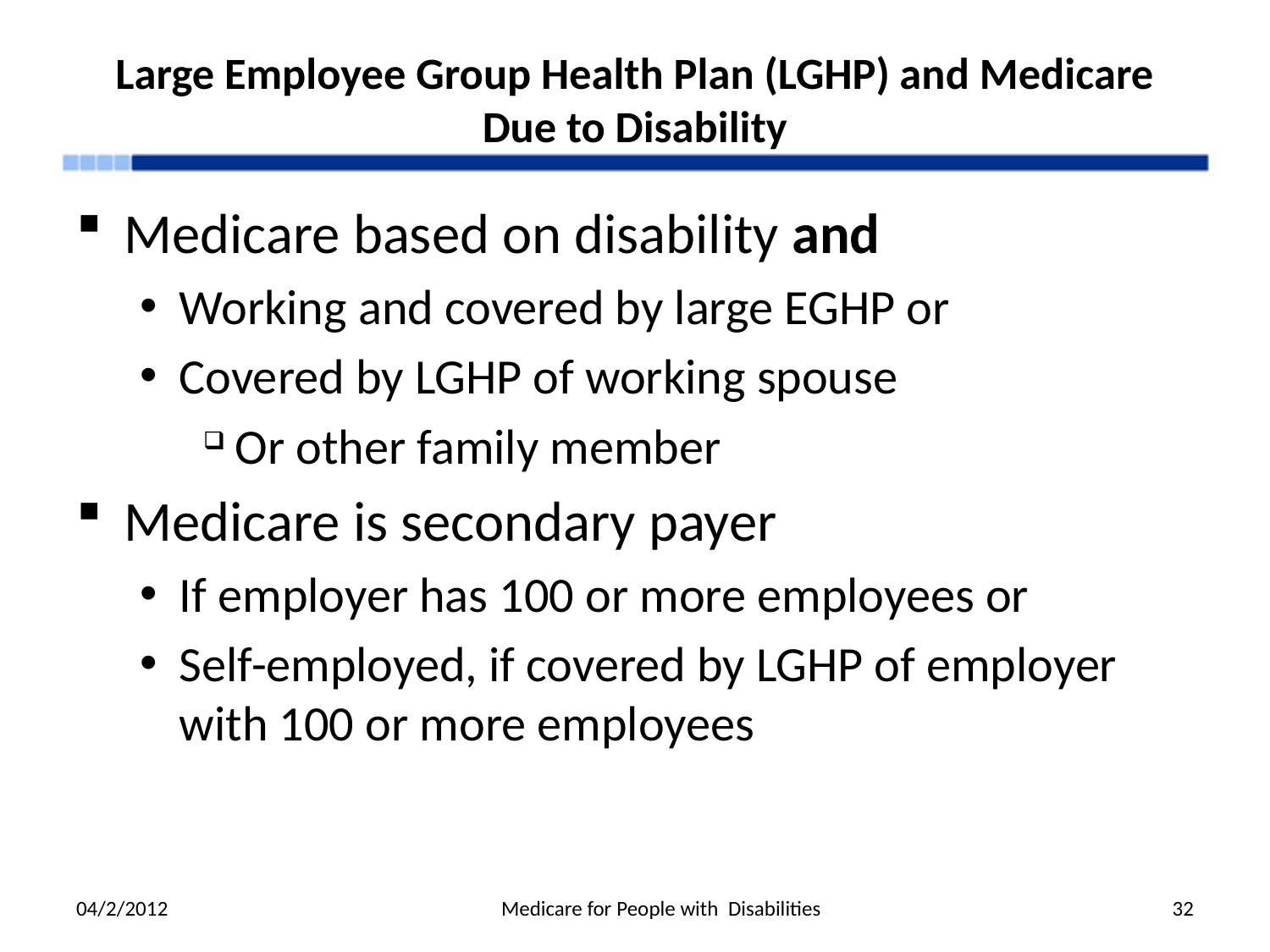

# Large Employee Group Health Plan (LGHP) and Medicare Due to Disability
Medicare based on disability and
Working and covered by large EGHP or
Covered by LGHP of working spouse
Or other family member
Medicare is secondary payer
If employer has 100 or more employees or
Self-employed, if covered by LGHP of employer with 100 or more employees
04/2/2012
Medicare for People with  Disabilities
32